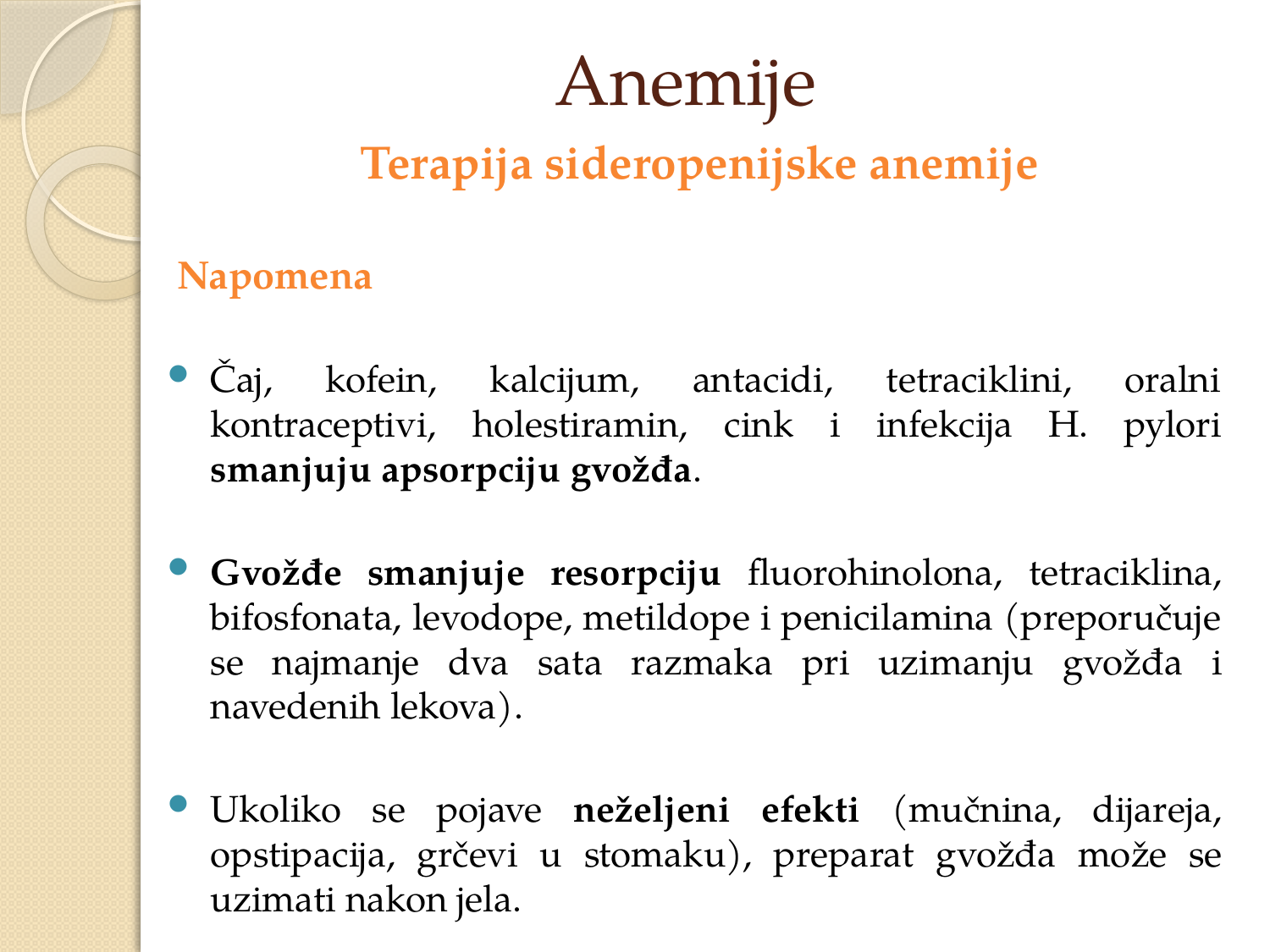

# Anemije
Terapija sideropenijske anemije

Napomena

Čaj, kofein, kalcijum, antacidi, tetraciklini, oralni kontraceptivi, holestiramin, cink i infekcija H. pylori smanjuju apsorpciju gvožđa.

Gvožđe smanjuje resorpciju fluorohinolona, tetraciklina, bifosfonata, levodope, metildope i penicilamina (preporučuje se najmanje dva sata razmaka pri uzimanju gvožđa i navedenih lekova).

Ukoliko se pojave neželjeni efekti (mučnina, dijareja, opstipacija, grčevi u stomaku), preparat gvožđa može se uzimati nakon jela.